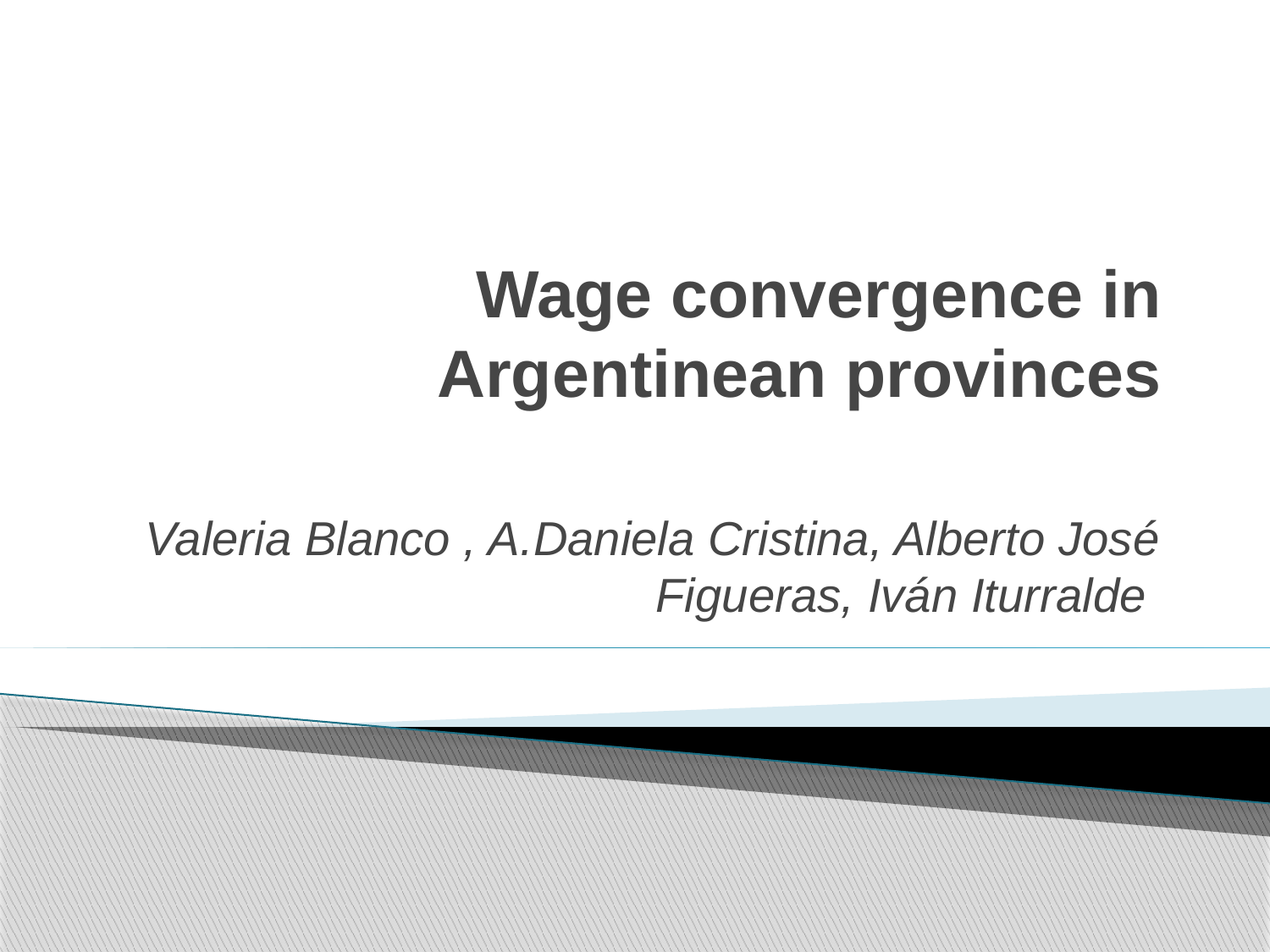

# Wage convergence in Argentinean provinces
Valeria Blanco , A.Daniela Cristina, Alberto José Figueras, Iván Iturralde